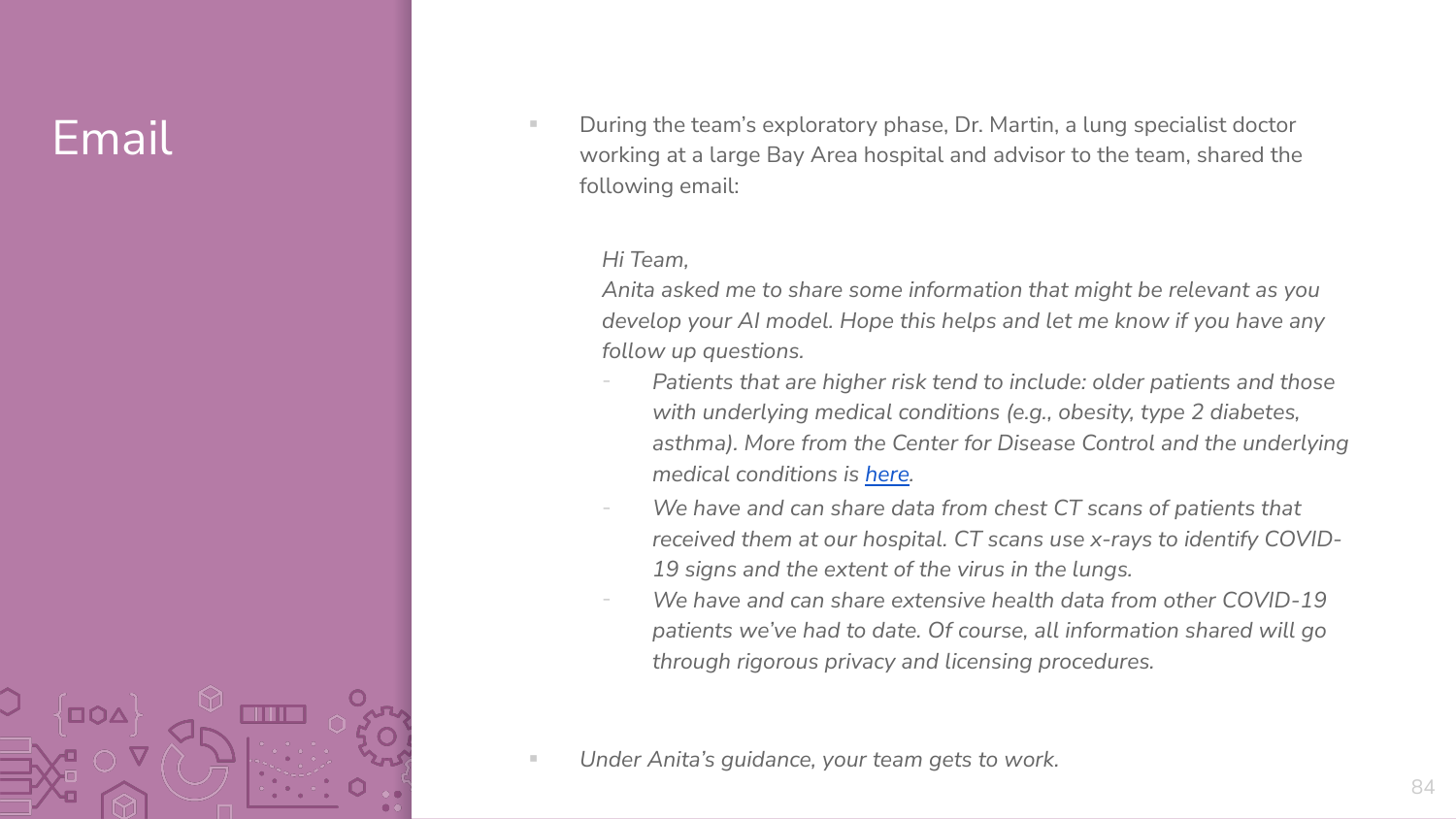

# Email
During the team’s exploratory phase, Dr. Martin, a lung specialist doctor working at a large Bay Area hospital and advisor to the team, shared the following email:

Hi Team,
Anita asked me to share some information that might be relevant as you develop your AI model. Hope this helps and let me know if you have any follow up questions.
Patients that are higher risk tend to include: older patients and those with underlying medical conditions (e.g., obesity, type 2 diabetes, asthma). More from the Center for Disease Control and the underlying medical conditions is here.
We have and can share data from chest CT scans of patients that received them at our hospital. CT scans use x-rays to identify COVID-19 signs and the extent of the virus in the lungs.
We have and can share extensive health data from other COVID-19 patients we’ve had to date. Of course, all information shared will go through rigorous privacy and licensing procedures.

Under Anita’s guidance, your team gets to work.

84